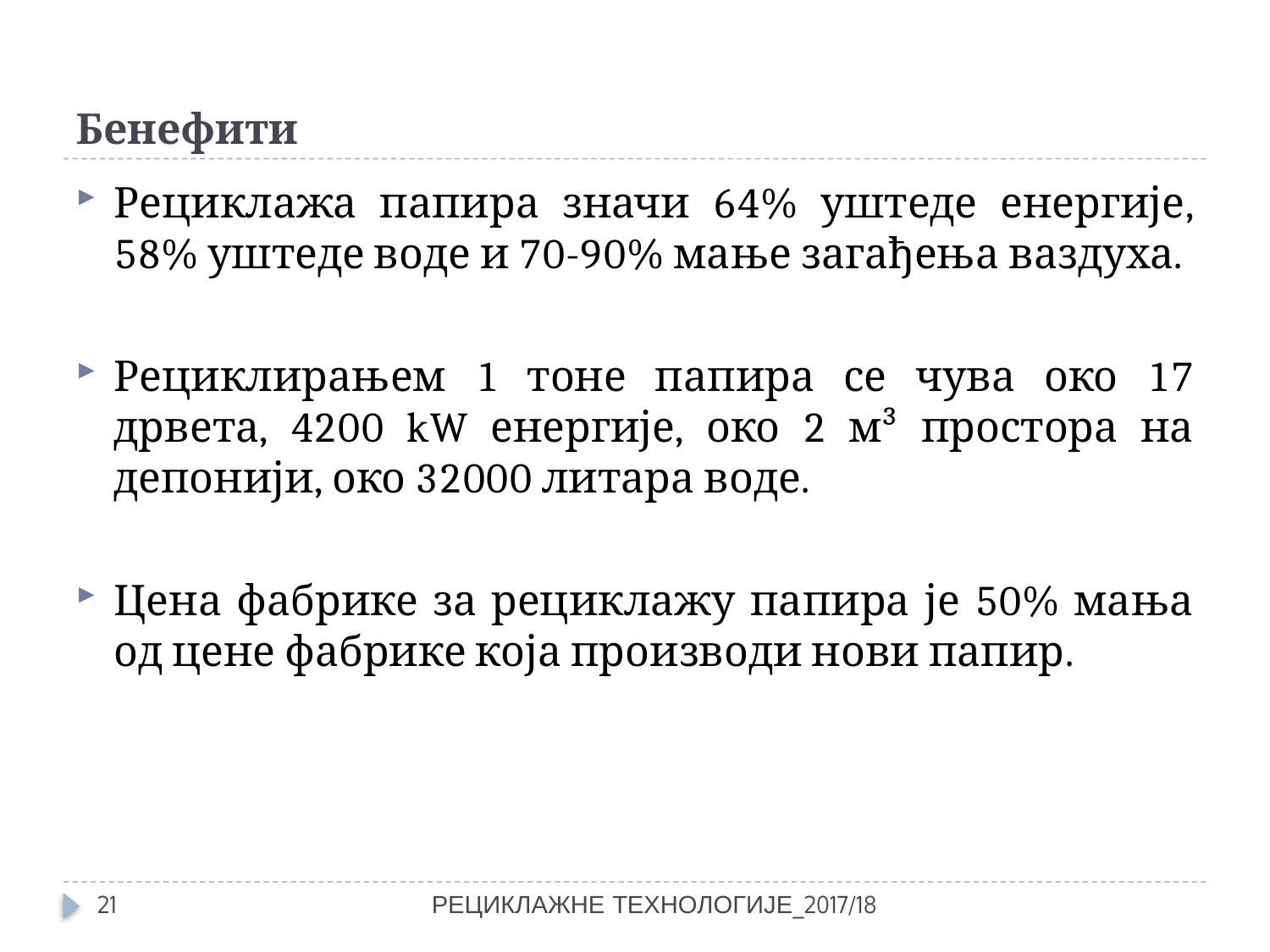

# Бенефити
Рециклажа папира значи 64% уштеде енергије, 58% уштеде воде и 70-90% мање загађења ваздуха.

Рециклирањем 1 тоне папира се чува око 17 дрвета, 4200 kW енергије, око 2 м³ простора на депонији, око 32000 литара воде.

Цена фабрике за рециклажу папира је 50% мања од цене фабрике која производи нови папир.
21
РЕЦИКЛАЖНЕ ТЕХНОЛОГИЈЕ_2017/18